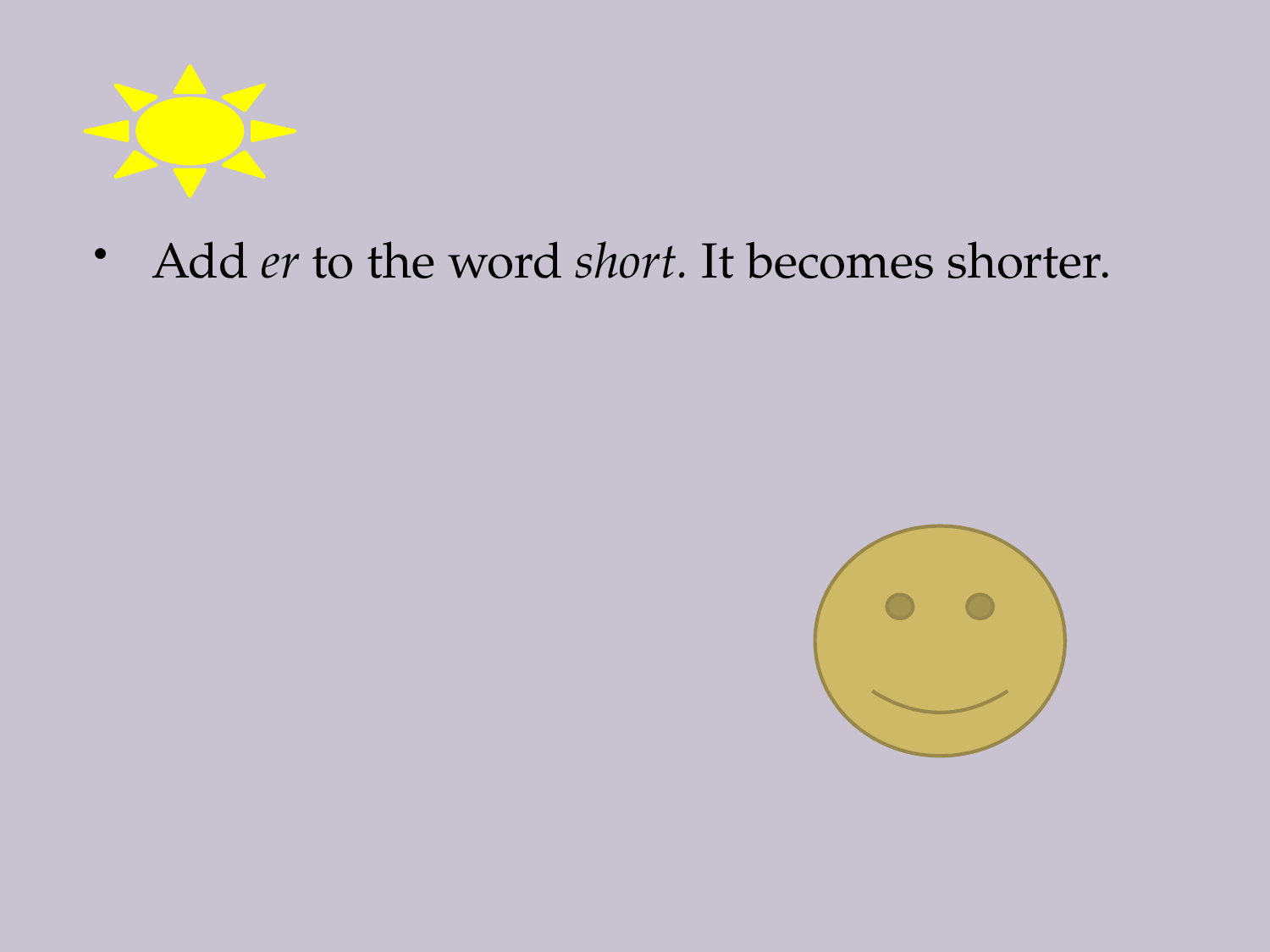

Add er to the word short. It becomes shorter.